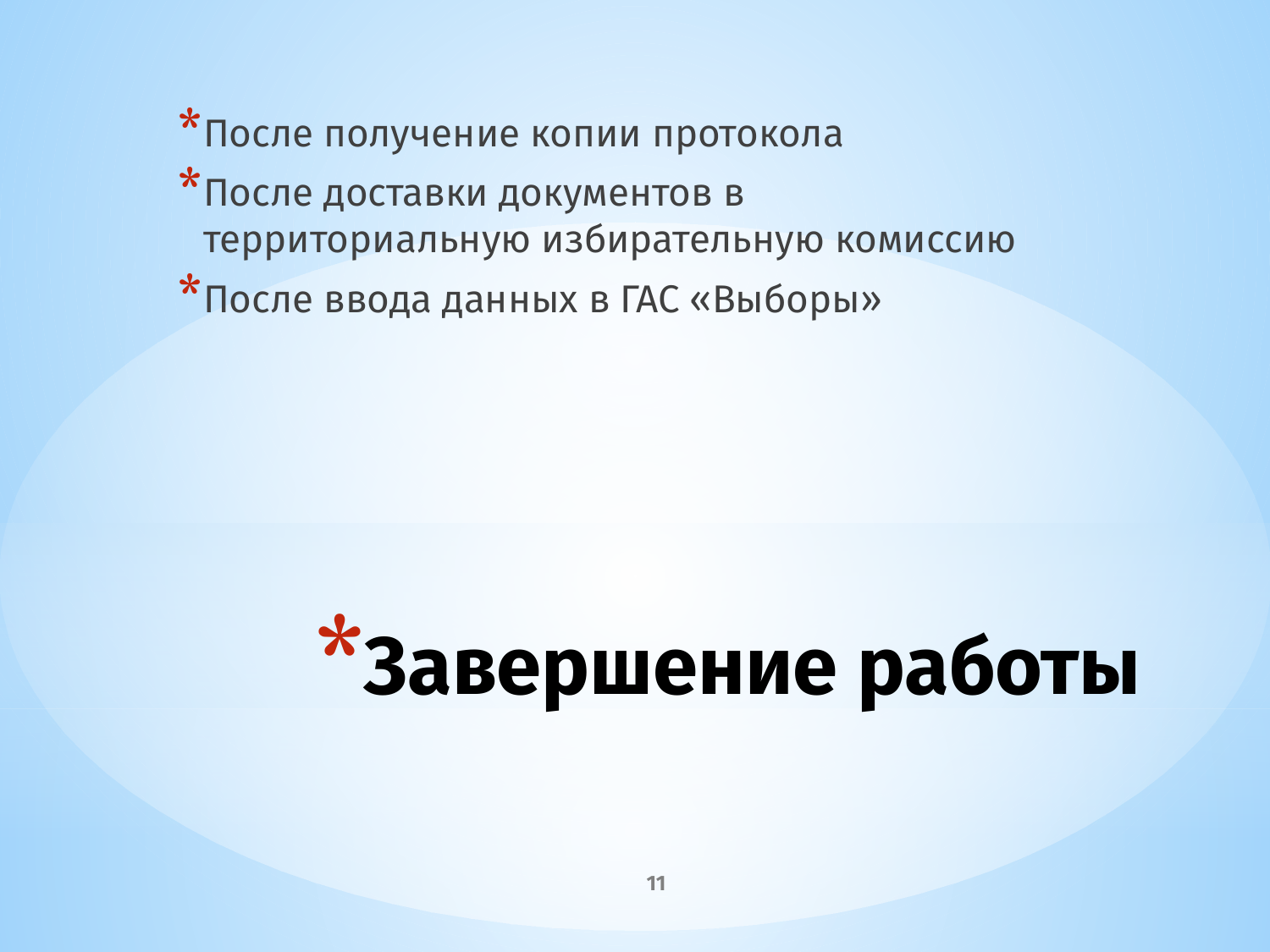

После получение копии протокола
После доставки документов в территориальную избирательную комиссию
После ввода данных в ГАС «Выборы»
# Завершение работы
11